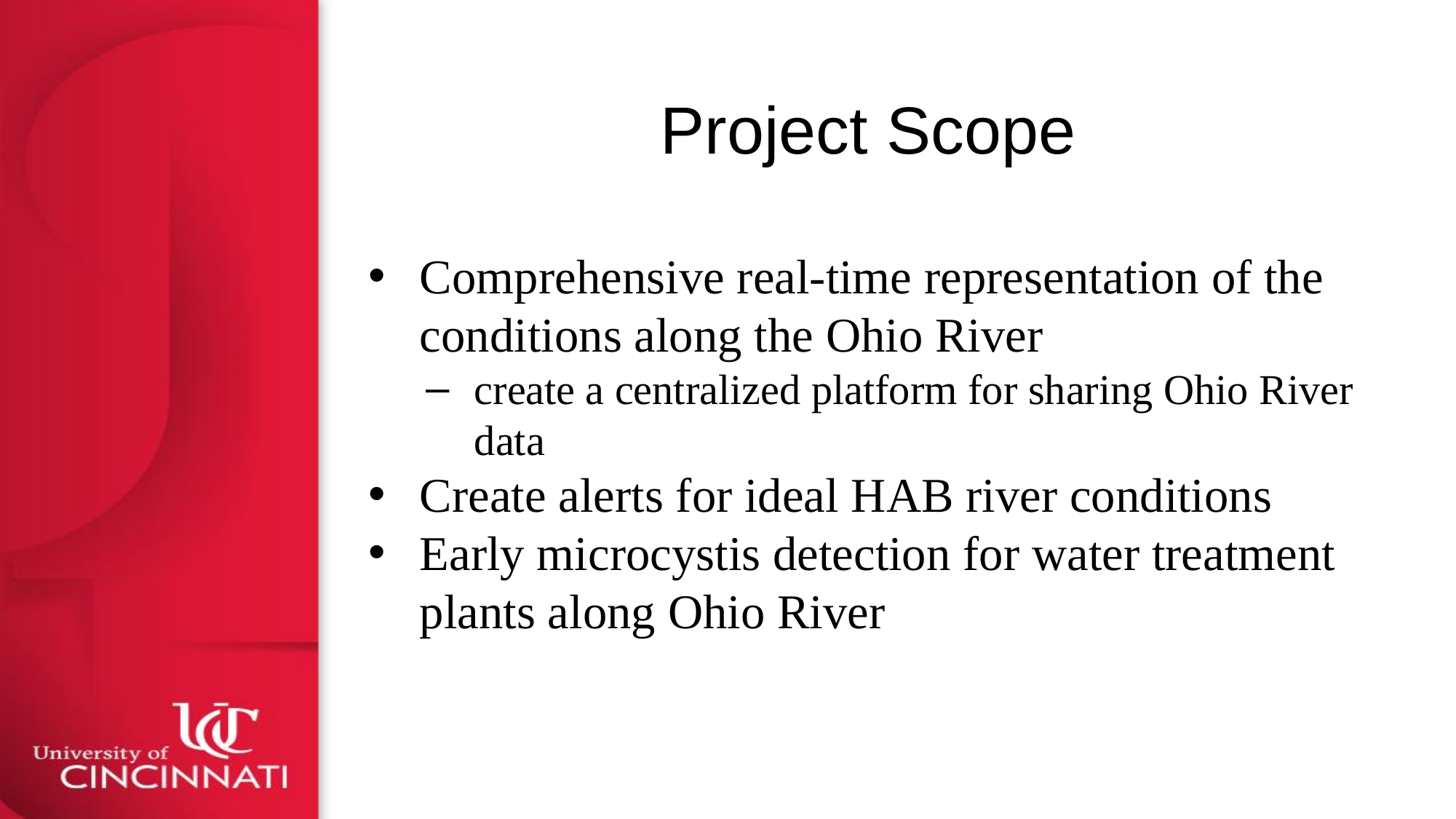

# Project Scope
Comprehensive real-time representation of the conditions along the Ohio River
create a centralized platform for sharing Ohio River data
Create alerts for ideal HAB river conditions
Early microcystis detection for water treatment plants along Ohio River